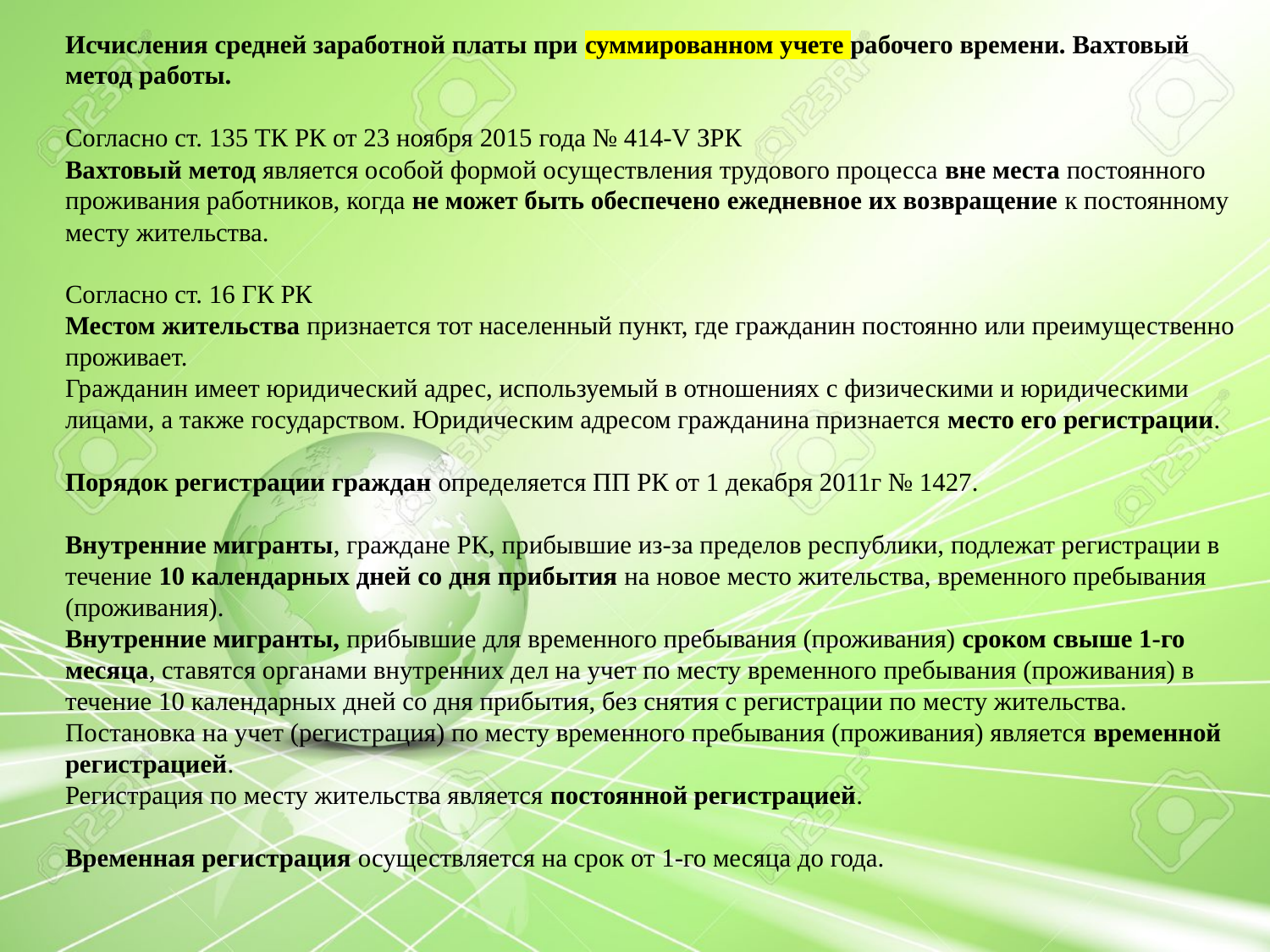

Исчисления средней заработной платы при суммированном учете рабочего времени. Вахтовый метод работы.

Согласно ст. 135 ТК РК от 23 ноября 2015 года № 414-V ЗРК
Вахтовый метод является особой формой осуществления трудового процесса вне места постоянного проживания работников, когда не может быть обеспечено ежедневное их возвращение к постоянному месту жительства.

Согласно ст. 16 ГК РК
Местом жительства признается тот населенный пункт, где гражданин постоянно или преимущественно проживает.
Гражданин имеет юридический адрес, используемый в отношениях с физическими и юридическими лицами, а также государством. Юридическим адресом гражданина признается место его регистрации.

Порядок регистрации граждан определяется ПП РК от 1 декабря 2011г № 1427.

Внутренние мигранты, граждане РК, прибывшие из-за пределов республики, подлежат регистрации в течение 10 календарных дней со дня прибытия на новое место жительства, временного пребывания (проживания).
Внутренние мигранты, прибывшие для временного пребывания (проживания) сроком свыше 1-го месяца, ставятся органами внутренних дел на учет по месту временного пребывания (проживания) в течение 10 календарных дней со дня прибытия, без снятия с регистрации по месту жительства.
Постановка на учет (регистрация) по месту временного пребывания (проживания) является временной регистрацией.
Регистрация по месту жительства является постоянной регистрацией.

Временная регистрация осуществляется на срок от 1-го месяца до года.